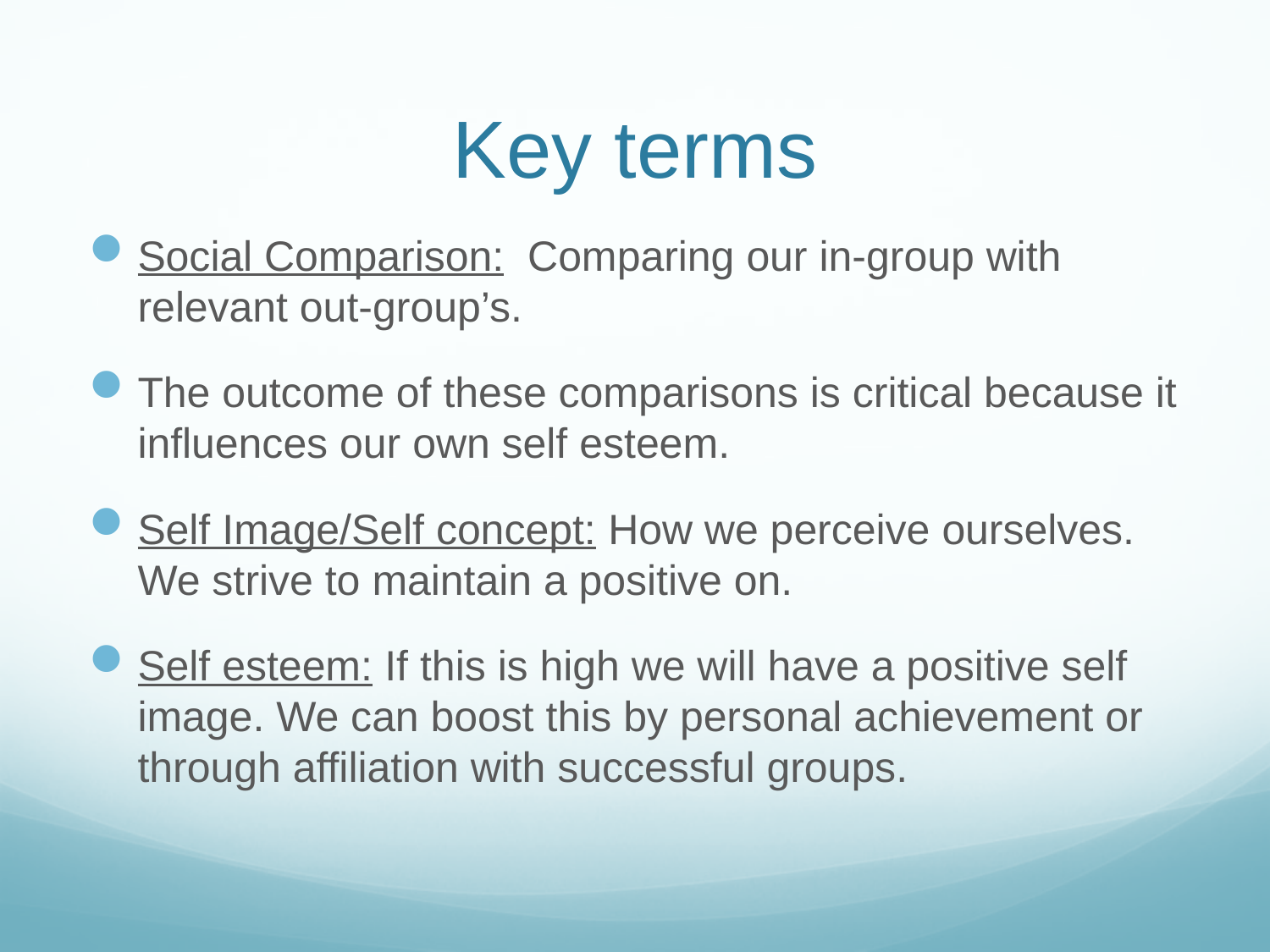

# Key terms
Social Comparison:  Comparing our in-group with relevant out-group’s.
The outcome of these comparisons is critical because it influences our own self esteem.
Self Image/Self concept: How we perceive ourselves. We strive to maintain a positive on.
Self esteem: If this is high we will have a positive self image. We can boost this by personal achievement or through affiliation with successful groups.